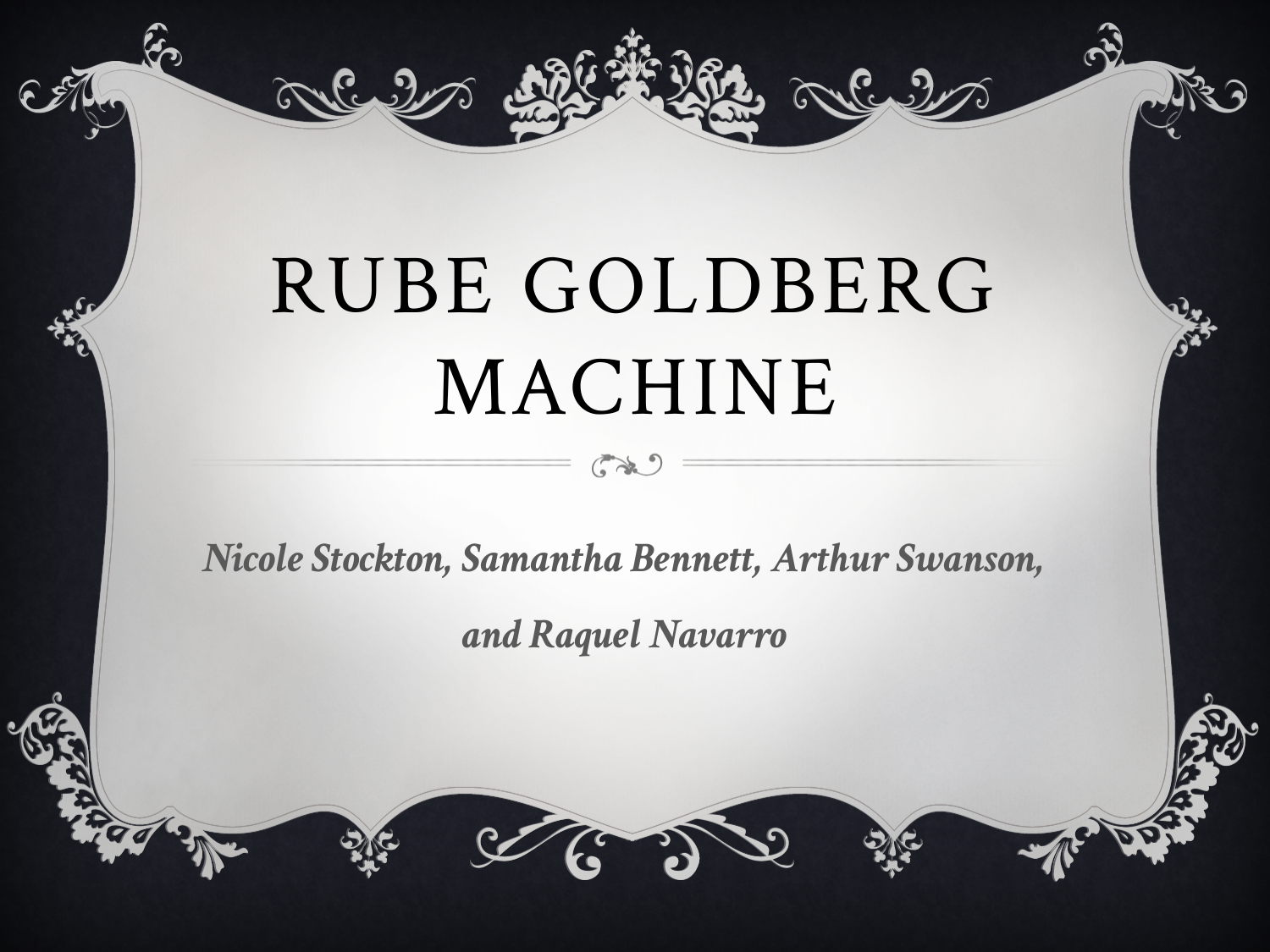

# Rube Goldberg Machine
Nicole Stockton, Samantha Bennett, Arthur Swanson, and Raquel Navarro